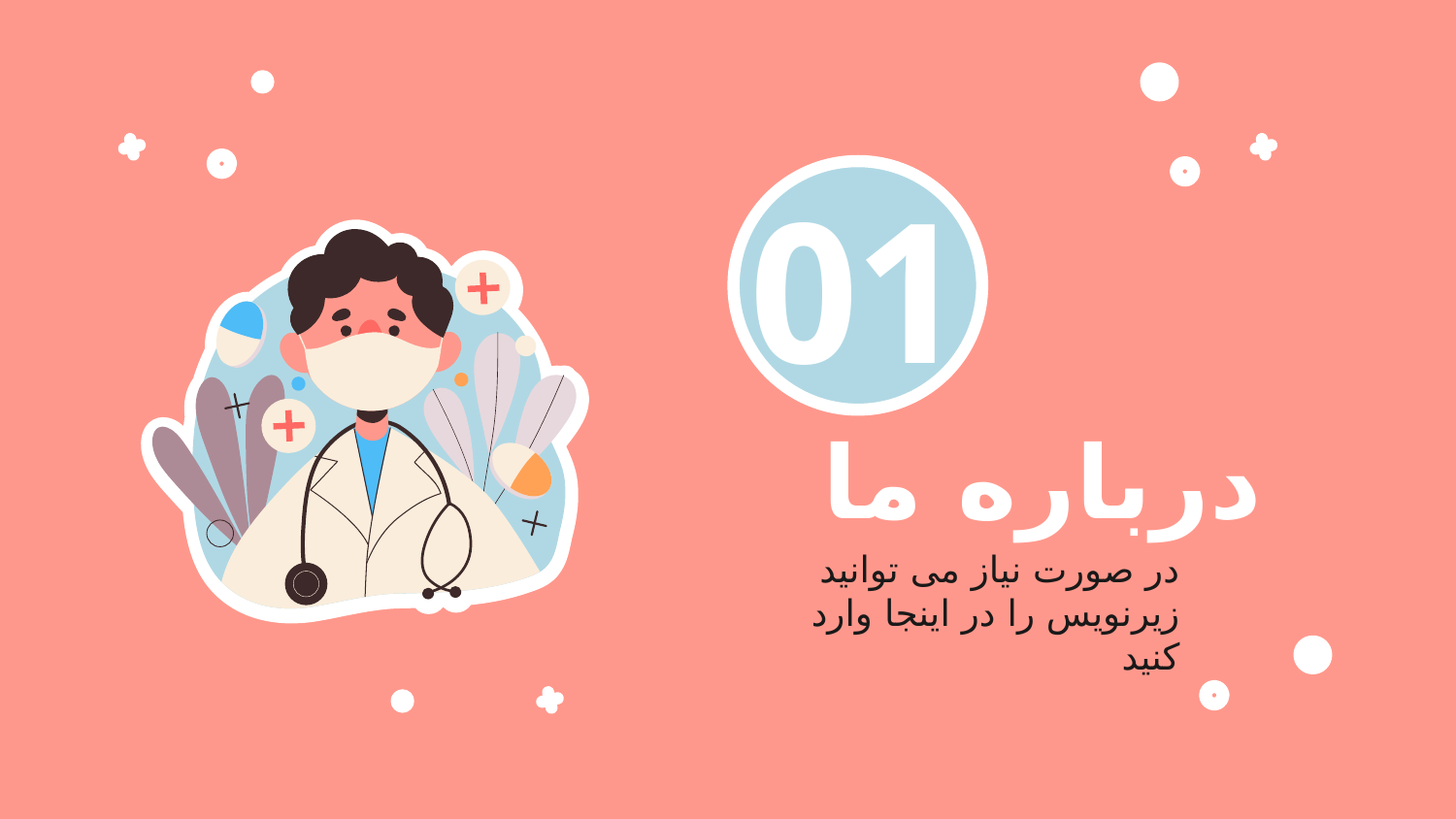

01

# درباره ما
در صورت نیاز می توانید زیرنویس را در اینجا وارد کنید